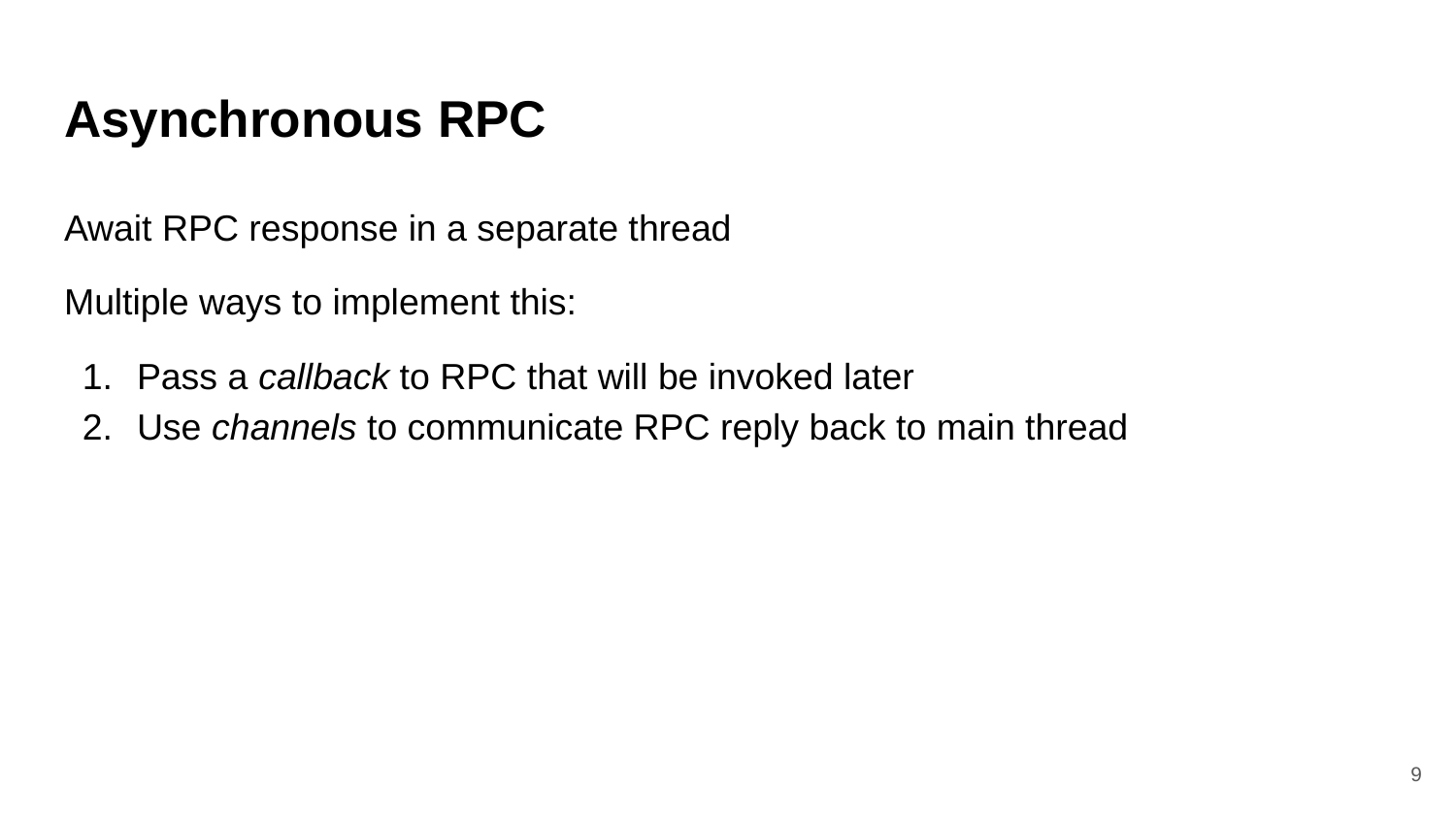

# Asynchronous RPC
Await RPC response in a separate thread
Multiple ways to implement this:
Pass a callback to RPC that will be invoked later
Use channels to communicate RPC reply back to main thread
9